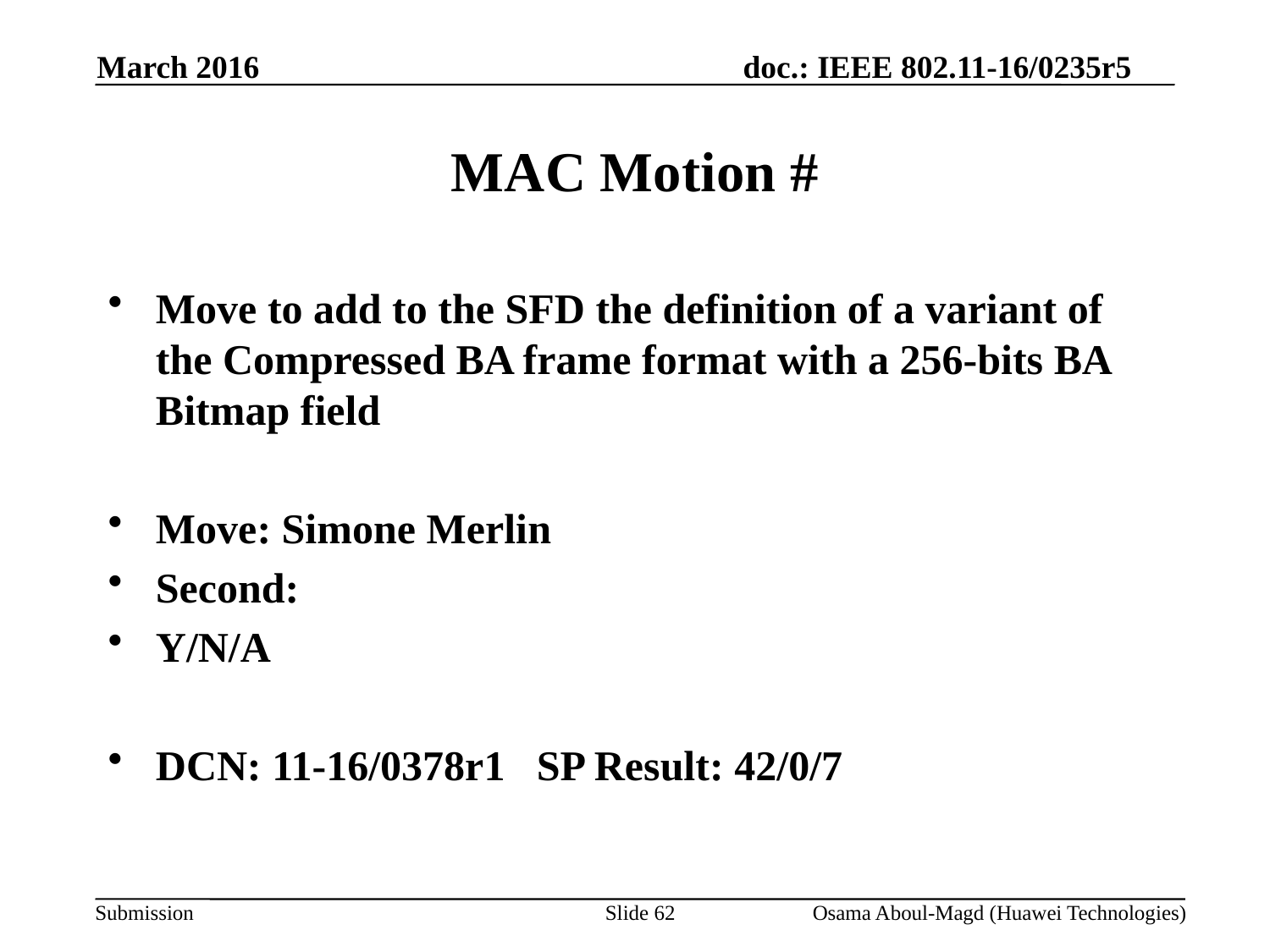

March 2016
# MAC Motion #
Move to add to the SFD the definition of a variant of the Compressed BA frame format with a 256-bits BA Bitmap field

Move: Simone Merlin
Second:
Y/N/A

DCN: 11-16/0378r1	SP Result: 42/0/7
Slide 62
Osama Aboul-Magd (Huawei Technologies)